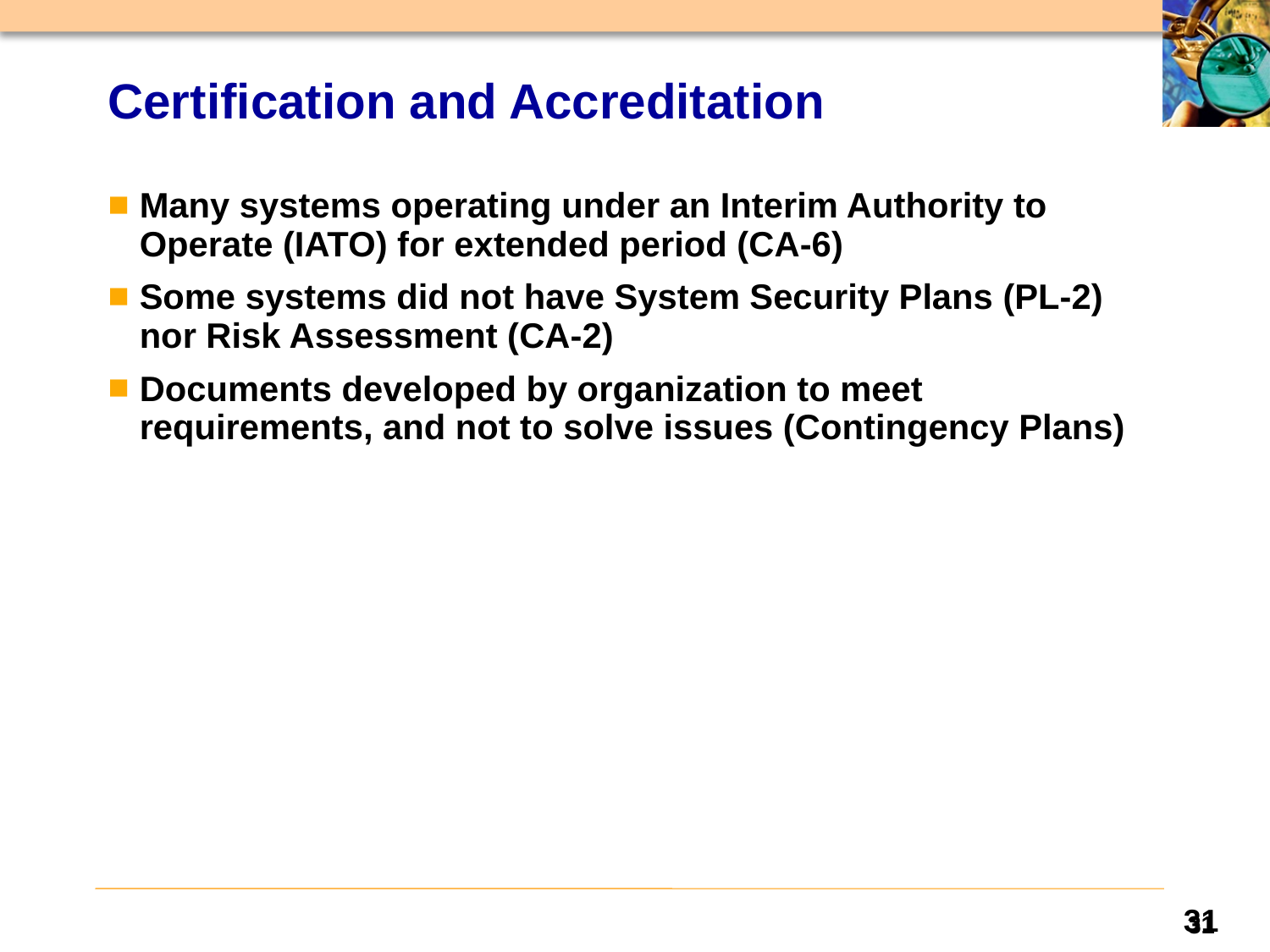

# Certification and Accreditation
Many systems operating under an Interim Authority to Operate (IATO) for extended period (CA-6)
Some systems did not have System Security Plans (PL-2) nor Risk Assessment (CA-2)
Documents developed by organization to meet requirements, and not to solve issues (Contingency Plans)
31